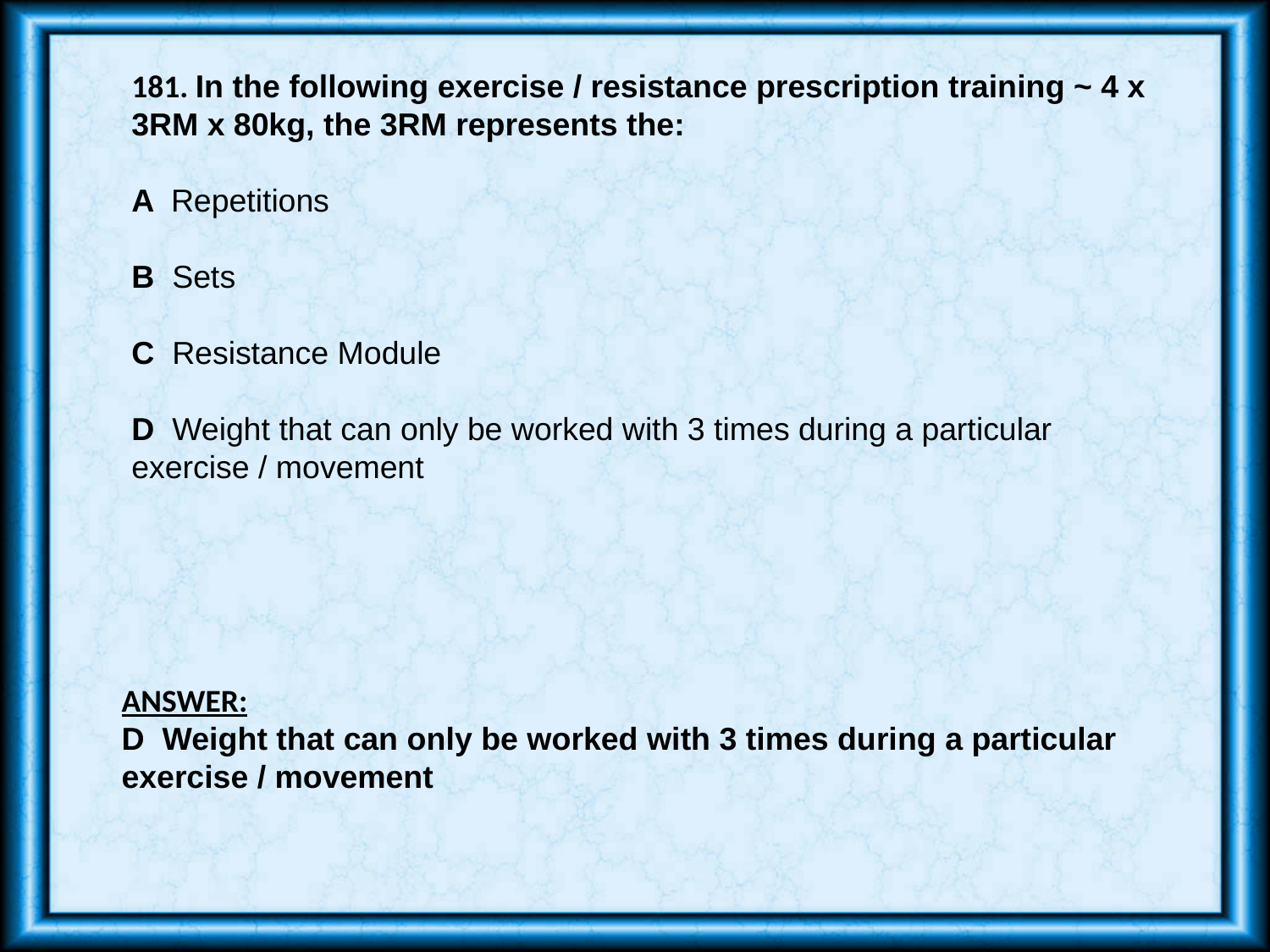

181. In the following exercise / resistance prescription training ~ 4 x 3RM x 80kg, the 3RM represents the:

A  Repetitions

B  Sets

C  Resistance Module

D  Weight that can only be worked with 3 times during a particular exercise / movement

ANSWER:
D  Weight that can only be worked with 3 times during a particular exercise / movement